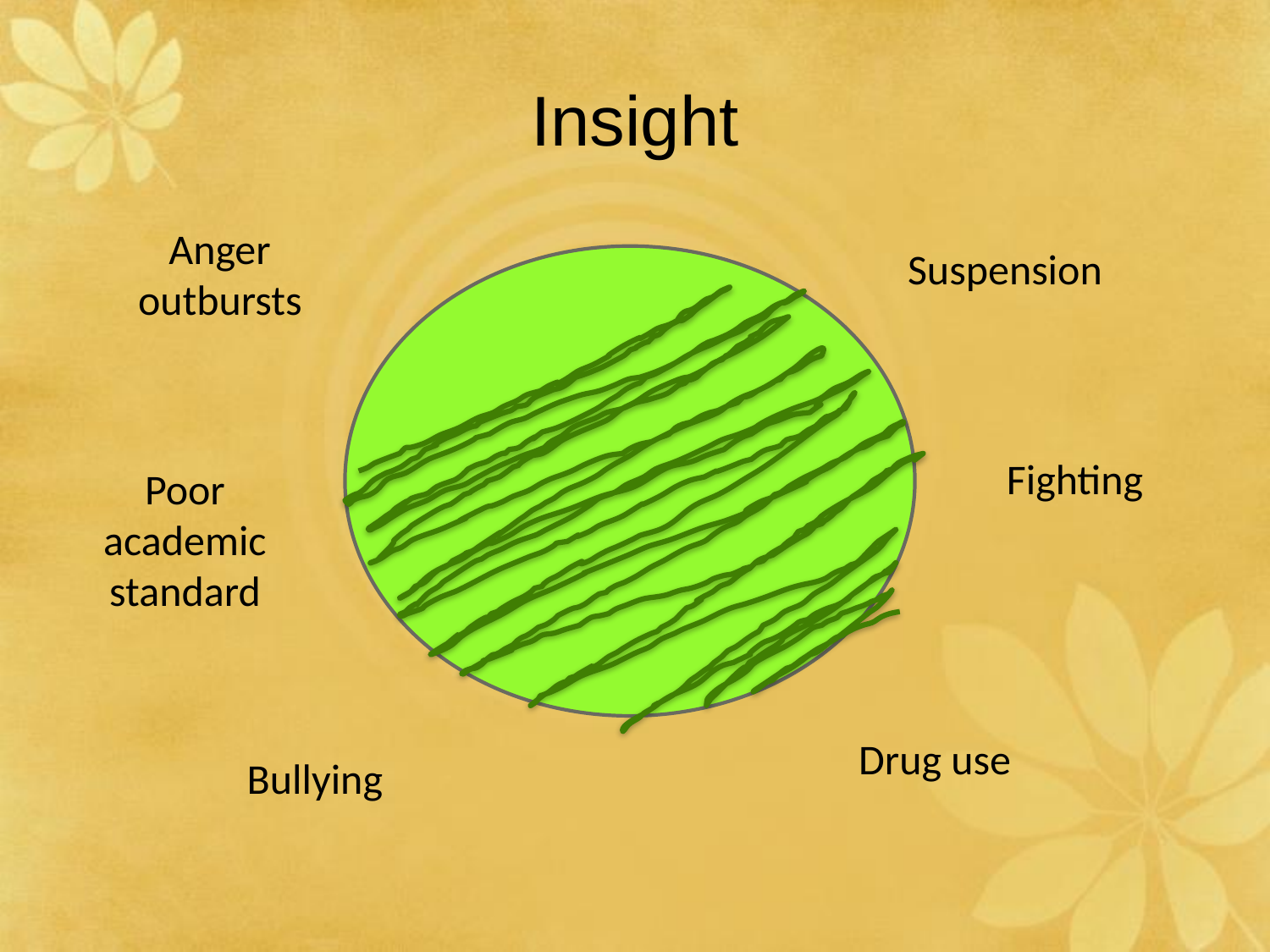

# Insight
Anger outbursts
Suspension

Fighting
Poor academic standard
Drug use
Bullying